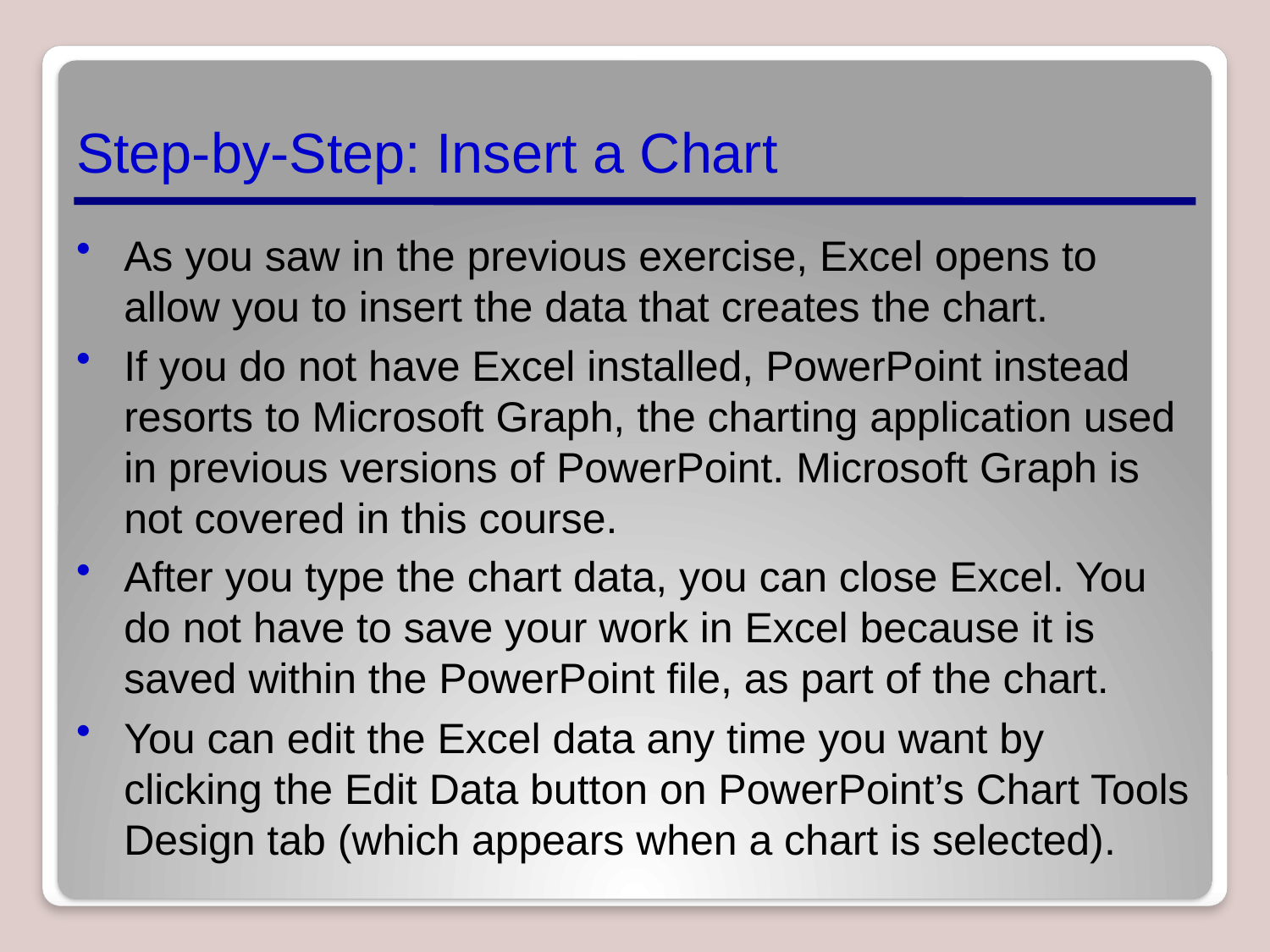

# Step-by-Step: Insert a Chart
As you saw in the previous exercise, Excel opens to allow you to insert the data that creates the chart.
If you do not have Excel installed, PowerPoint instead resorts to Microsoft Graph, the charting application used in previous versions of PowerPoint. Microsoft Graph is not covered in this course.
After you type the chart data, you can close Excel. You do not have to save your work in Excel because it is saved within the PowerPoint file, as part of the chart.
You can edit the Excel data any time you want by clicking the Edit Data button on PowerPoint’s Chart Tools Design tab (which appears when a chart is selected).